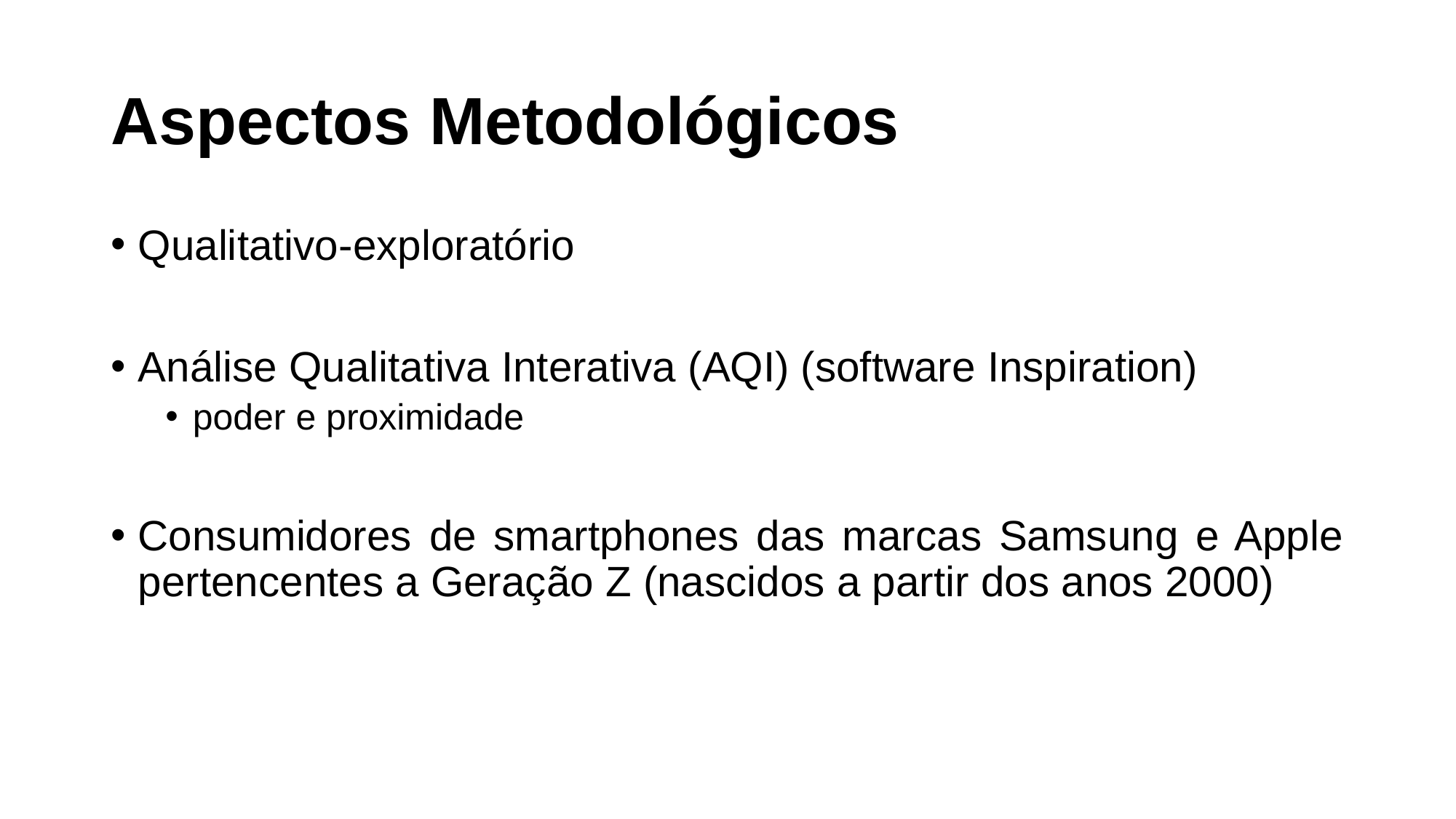

# Aspectos Metodológicos
Qualitativo-exploratório

Análise Qualitativa Interativa (AQI) (software Inspiration)
poder e proximidade

Consumidores de smartphones das marcas Samsung e Apple pertencentes a Geração Z (nascidos a partir dos anos 2000)